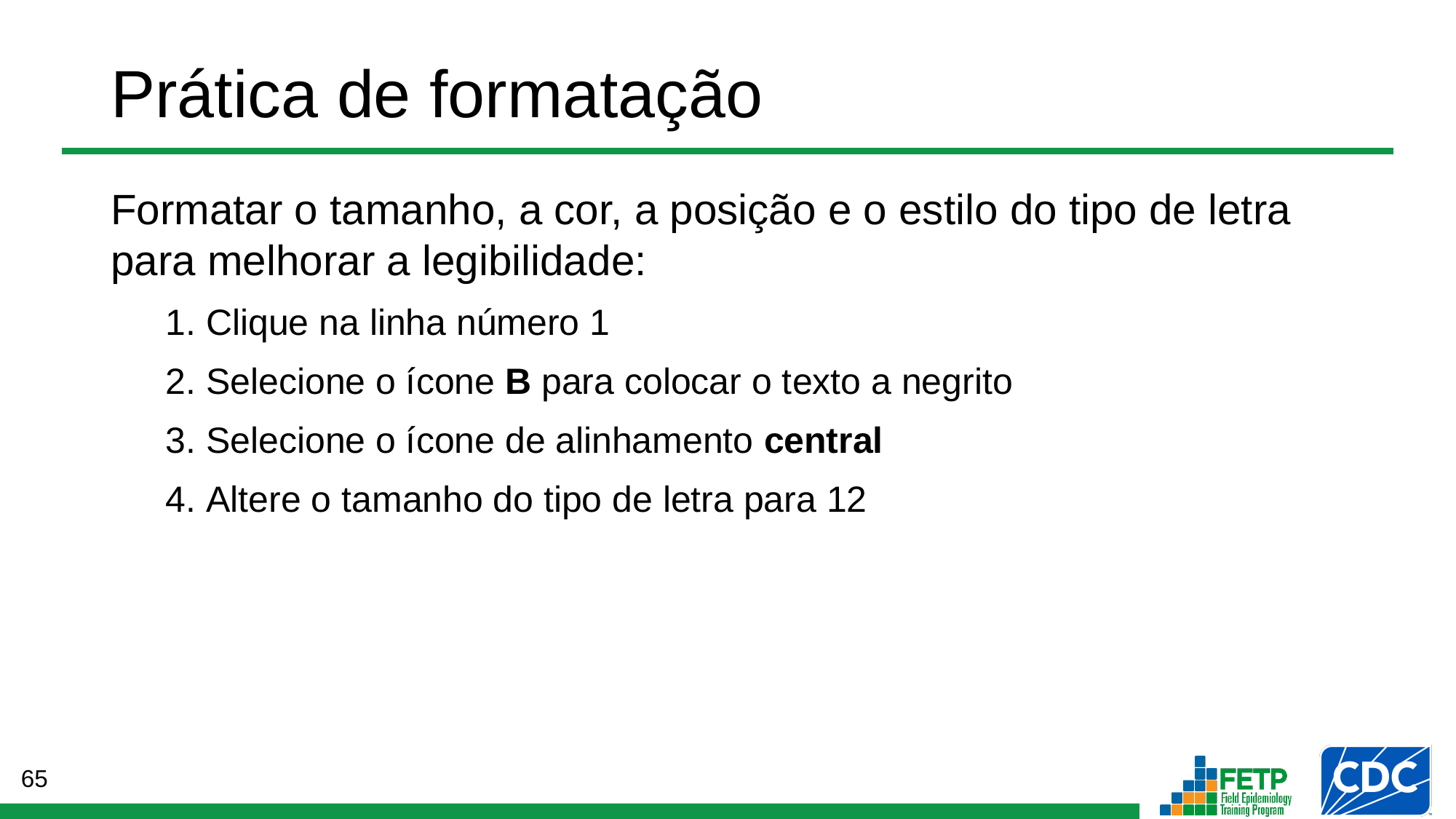

# Prática de formatação
Formatar o tamanho, a cor, a posição e o estilo do tipo de letra para melhorar a legibilidade:
Clique na linha número 1
Selecione o ícone B para colocar o texto a negrito
Selecione o ícone de alinhamento central
Altere o tamanho do tipo de letra para 12